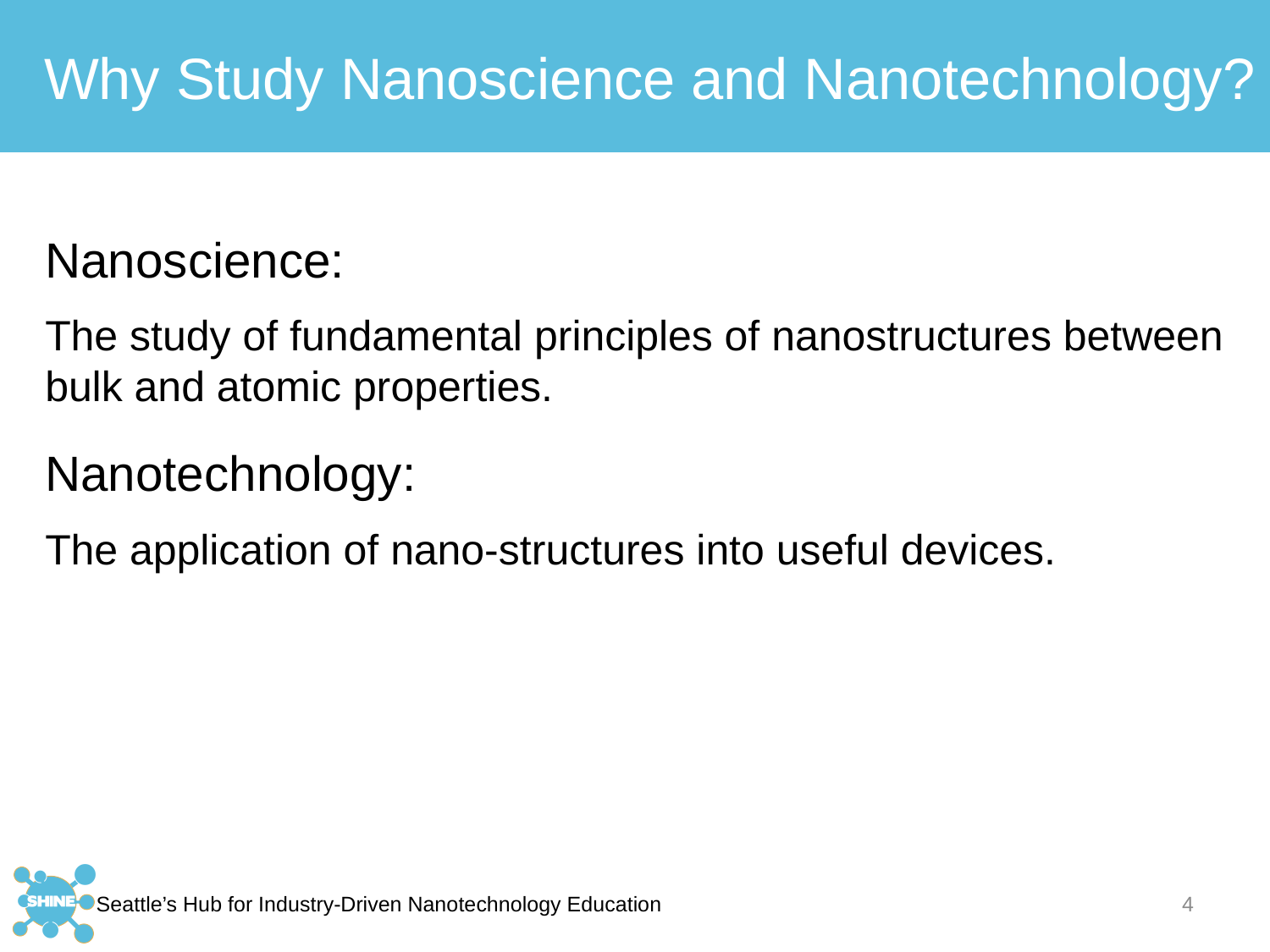

# Why Study Nanoscience and Nanotechnology?
Nanoscience:
The study of fundamental principles of nanostructures between bulk and atomic properties.
Nanotechnology:
The application of nano-structures into useful devices.

4